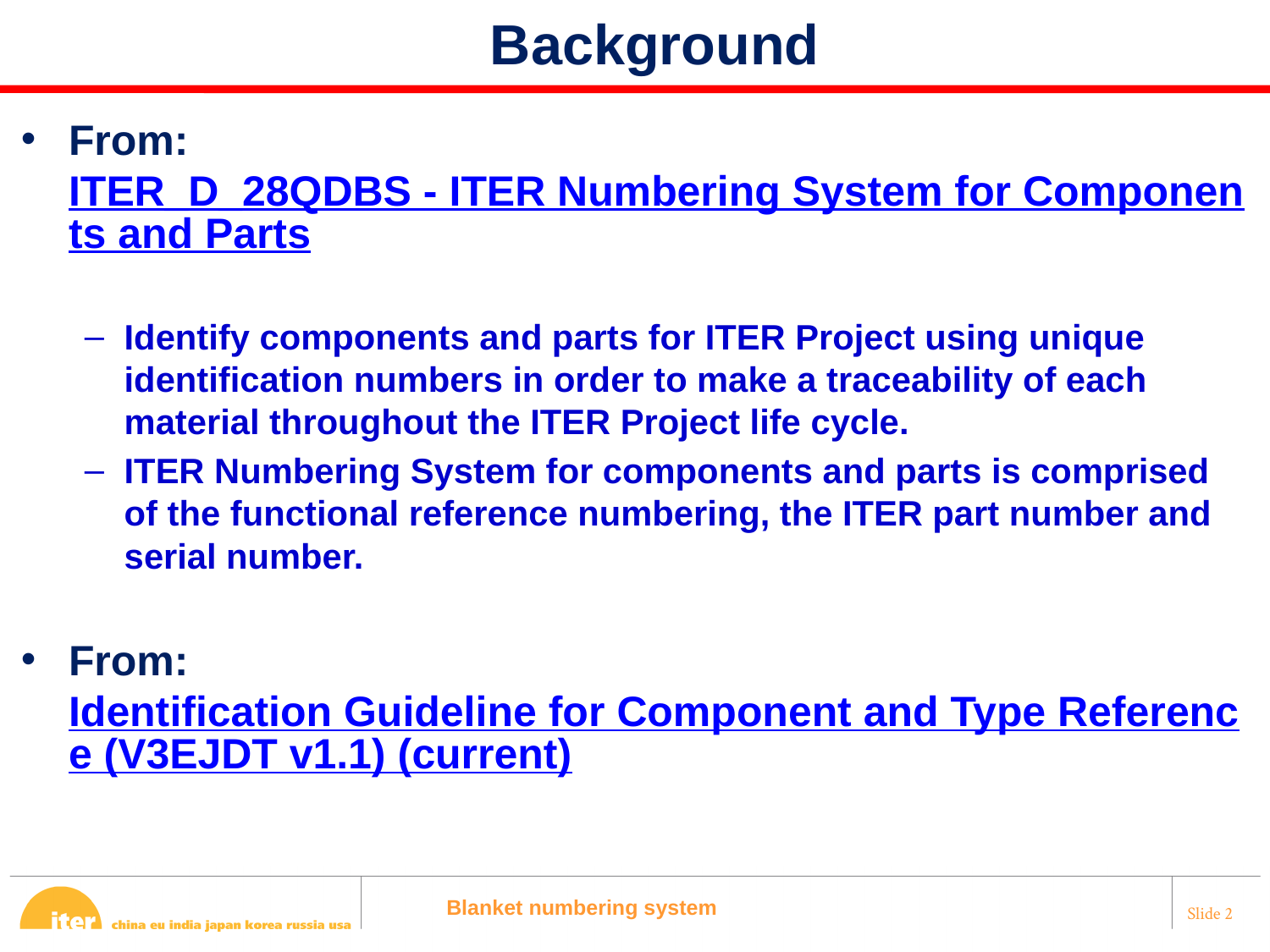

Background

From: ITER_D_28QDBS - ITER Numbering System for Components and Parts
Identify components and parts for ITER Project using unique identification numbers in order to make a traceability of each material throughout the ITER Project life cycle.
ITER Numbering System for components and parts is comprised of the functional reference numbering, the ITER part number and serial number.

From: Identification Guideline for Component and Type Reference (V3EJDT v1.1) (current)